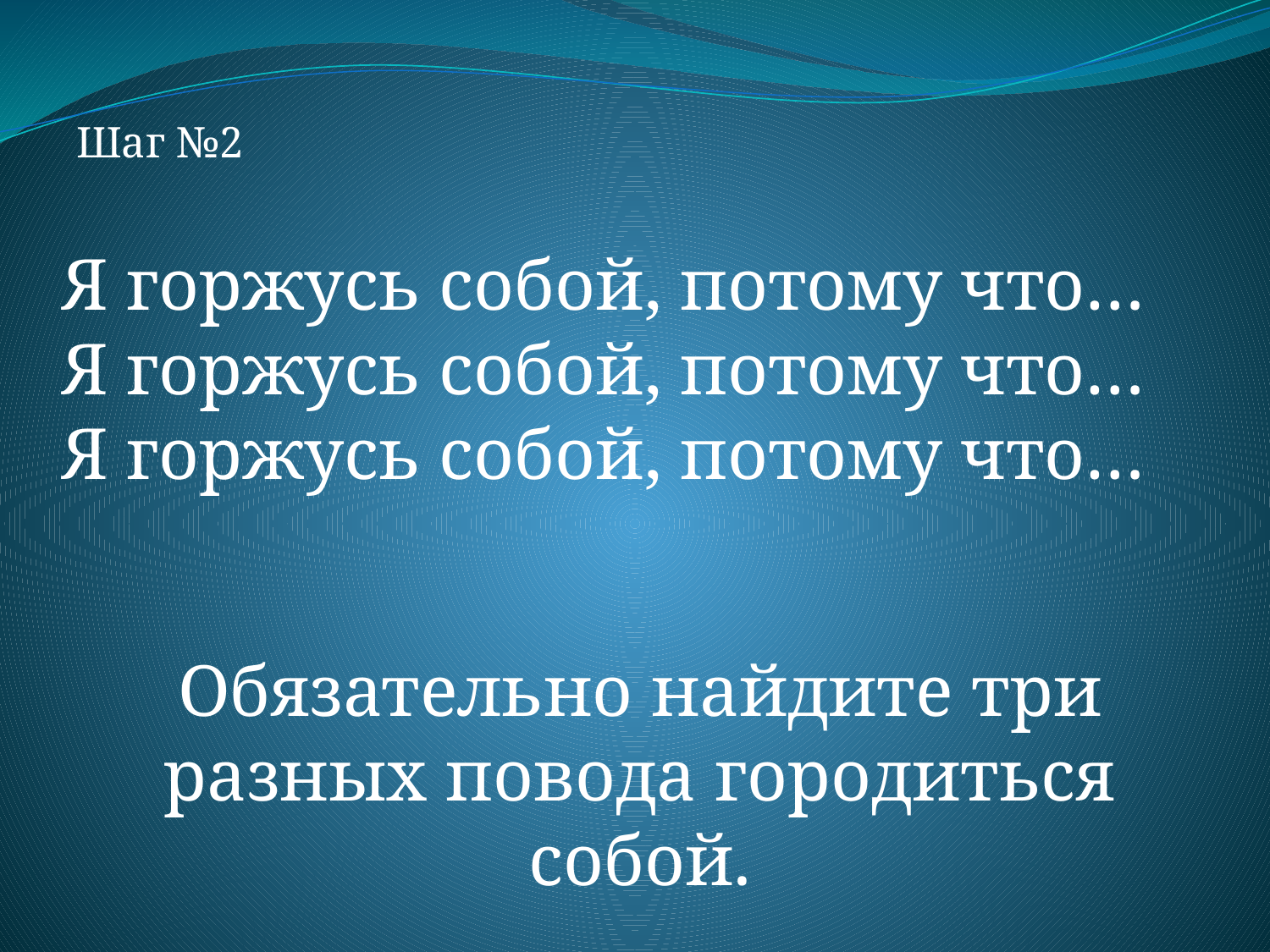

Шаг №2

Я горжусь собой, потому что…
Я горжусь собой, потому что…
Я горжусь собой, потому что…

Обязательно найдите три разных повода городиться собой.